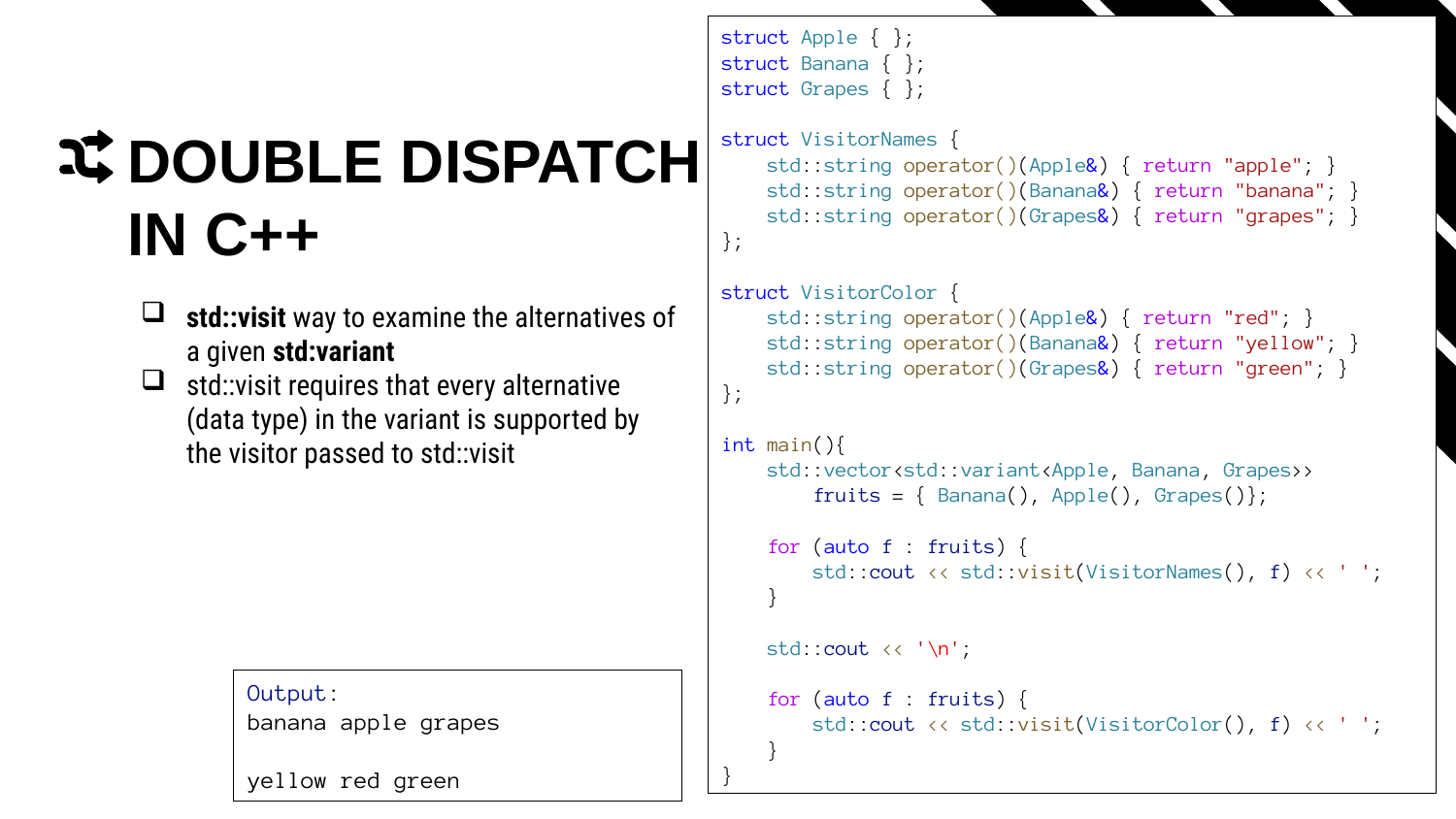

struct Apple { };
struct Banana { };
struct Grapes { };
struct VisitorNames {
    std::string operator()(Apple&) { return "apple"; }
    std::string operator()(Banana&) { return "banana"; }
    std::string operator()(Grapes&) { return "grapes"; }
};
struct VisitorColor {
    std::string operator()(Apple&) { return "red"; }
    std::string operator()(Banana&) { return "yellow"; }
    std::string operator()(Grapes&) { return "green"; }
};
int main(){
    std::vector<std::variant<Apple, Banana, Grapes>>
        fruits = { Banana(), Apple(), Grapes()};
    for (auto f : fruits) {
        std::cout << std::visit(VisitorNames(), f) << ' ';
    }
    std::cout << '\n';
    for (auto f : fruits) {
        std::cout << std::visit(VisitorColor(), f) << ' ';
    }
}
DOUBLE DISPATCH
IN C++

std::visit way to examine the alternatives of a given std:variant
std::visit requires that every alternative (data type) in the variant is supported by the visitor passed to std::visit
Output:
banana apple grapes
yellow red green